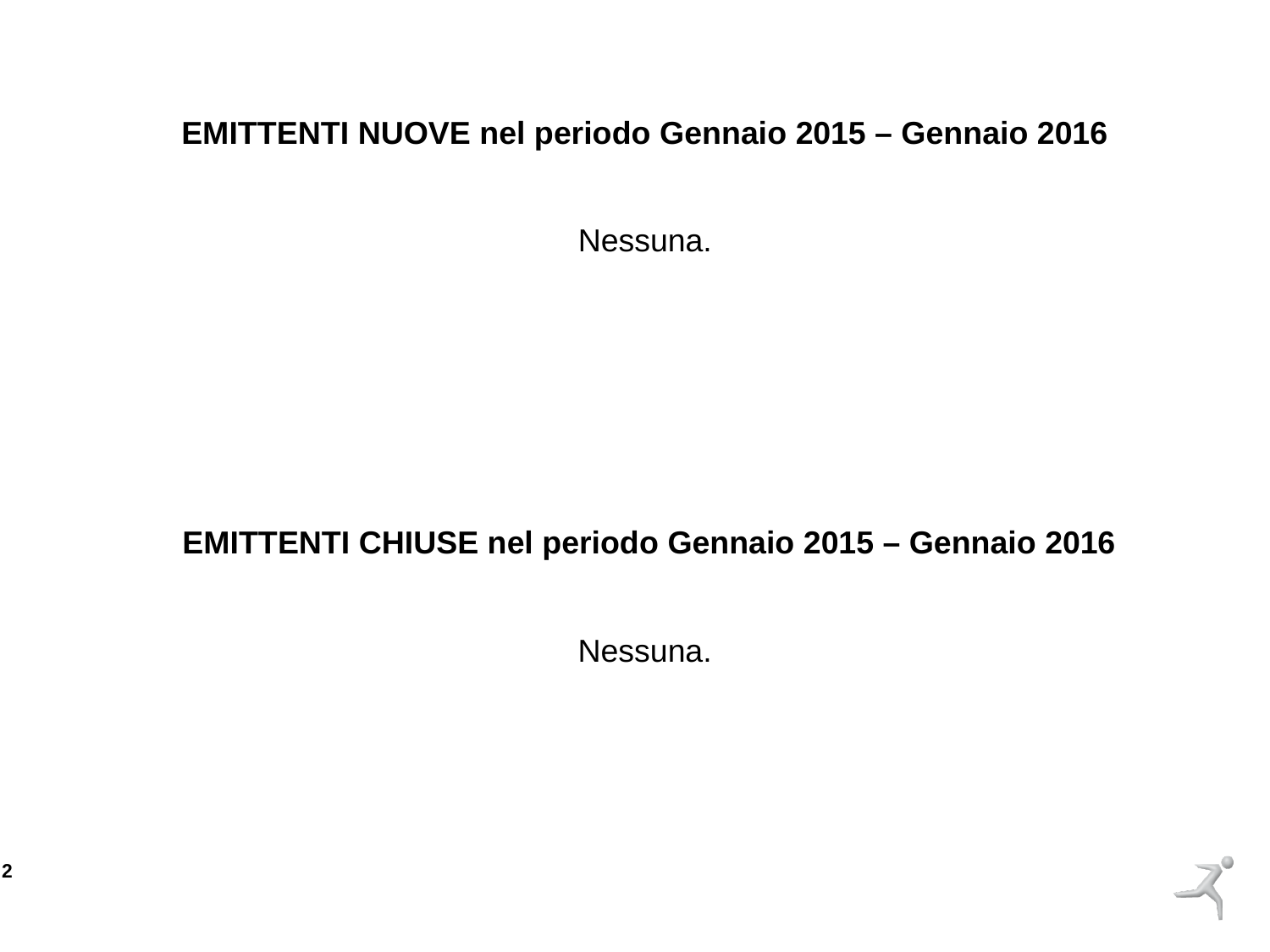

EMITTENTI NUOVE nel periodo Gennaio 2015 – Gennaio 2016

Nessuna.
 EMITTENTI CHIUSE nel periodo Gennaio 2015 – Gennaio 2016

Nessuna.